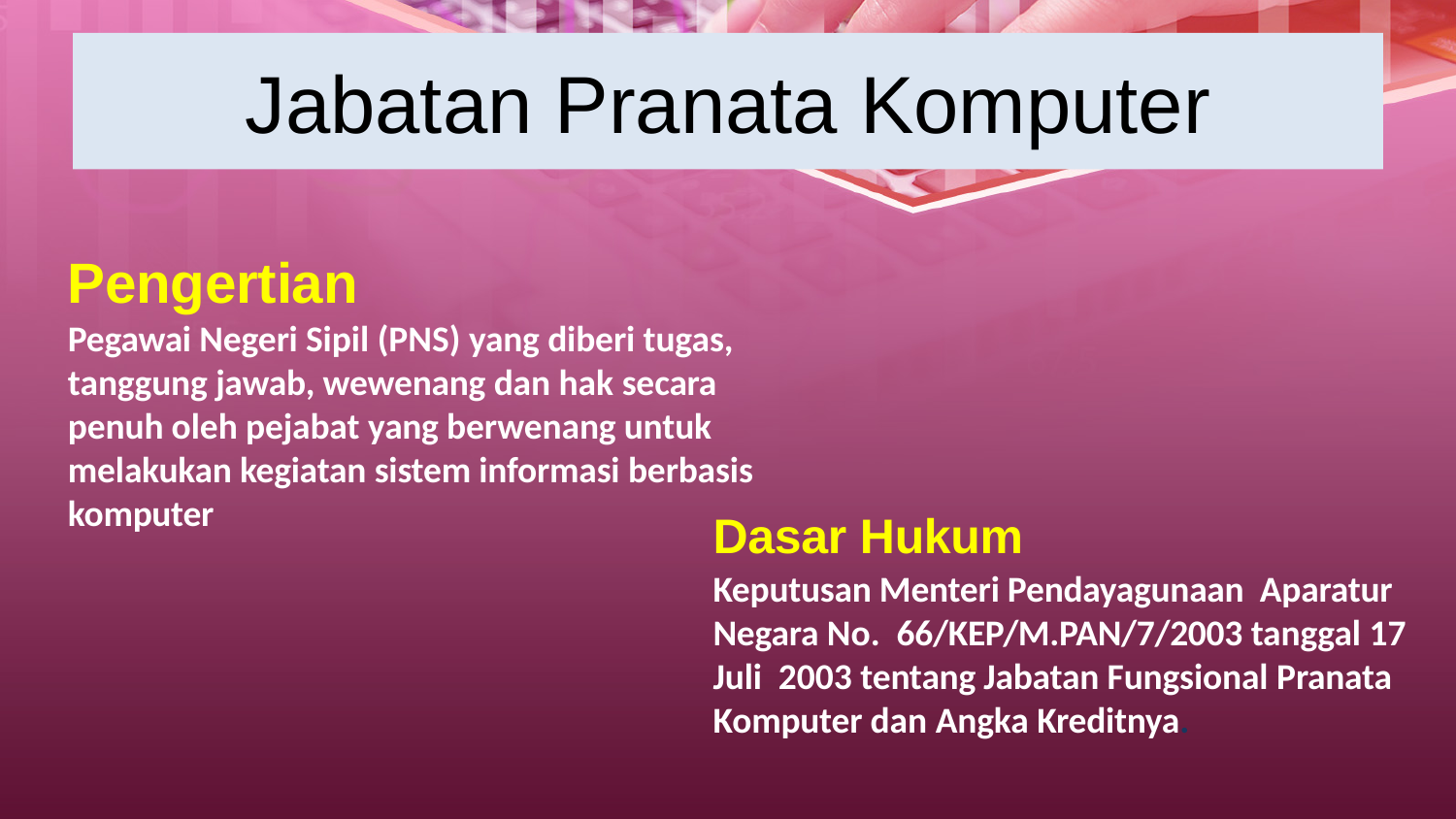

# Jabatan Pranata Komputer
Pengertian
Pegawai Negeri Sipil (PNS) yang diberi tugas,  tanggung jawab, wewenang dan hak secara  penuh oleh pejabat yang berwenang untuk  melakukan kegiatan sistem informasi berbasis  komputer
Dasar Hukum
Keputusan Menteri Pendayagunaan  Aparatur Negara No.  66/KEP/M.PAN/7/2003 tanggal 17 Juli  2003 tentang Jabatan Fungsional Pranata  Komputer dan Angka Kreditnya.